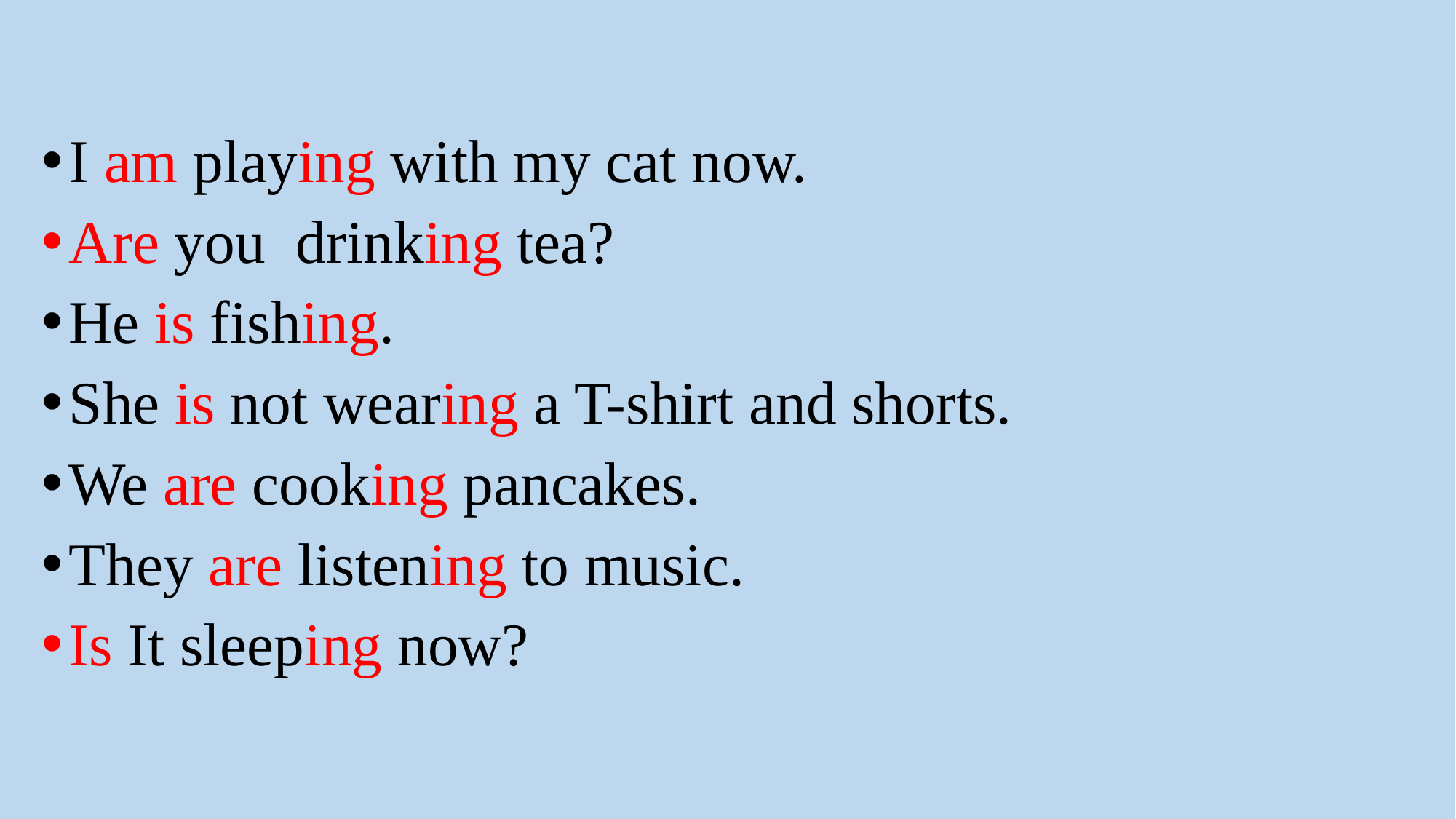

I am playing with my cat now.
Are you  drinking tea?
He is fishing.
She is not wearing a T-shirt and shorts.
We are cooking pancakes.
They are listening to music.
Is It sleeping now?